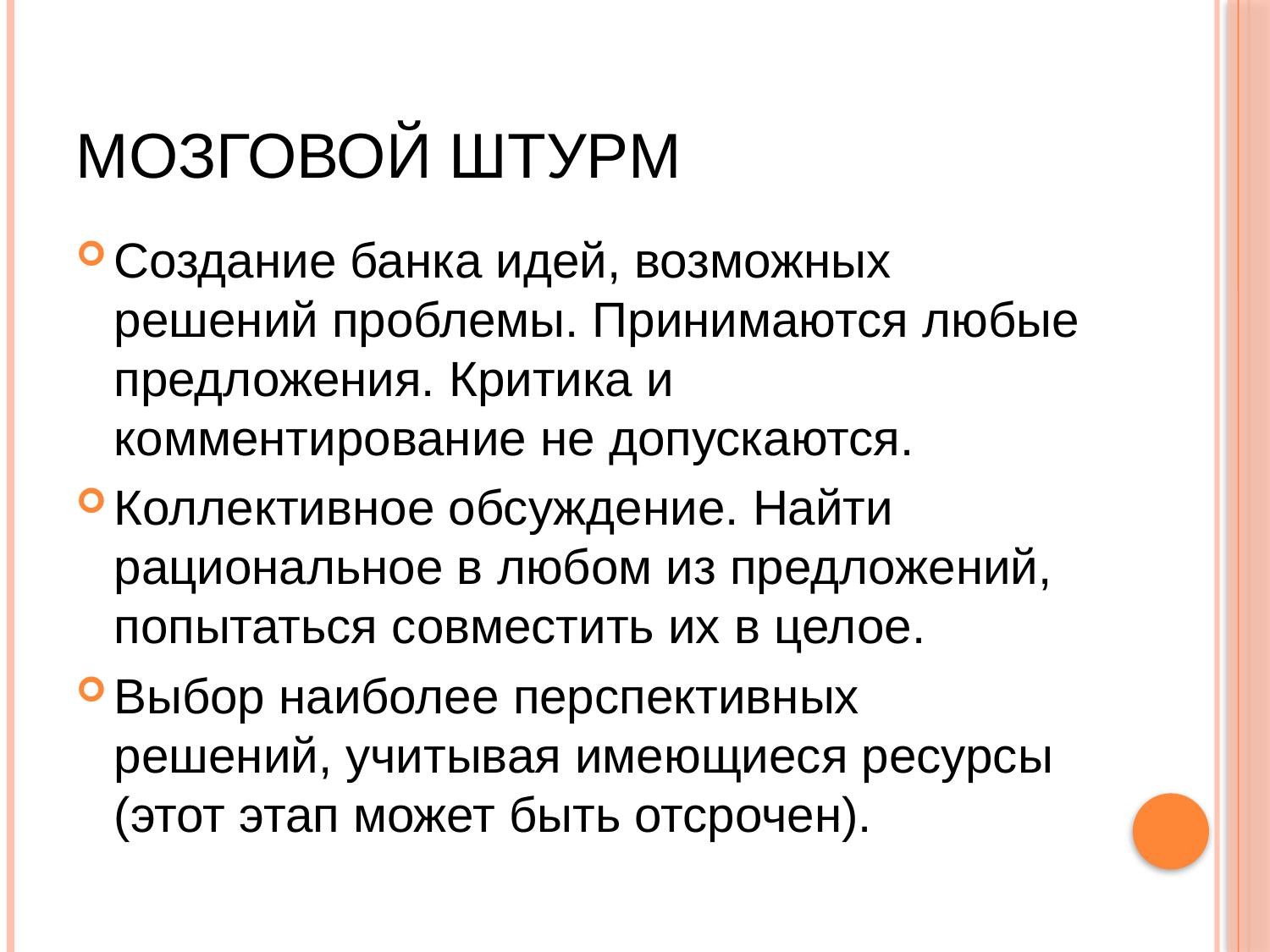

# Мозговой штурм
Создание банка идей, возможных решений проблемы. Принимаются любые предложения. Критика и комментирование не допускаются.
Коллективное обсуждение. Найти рациональное в любом из предложений, попытаться совместить их в целое.
Выбор наиболее перспективных решений, учитывая имеющиеся ресурсы (этот этап может быть отсрочен).